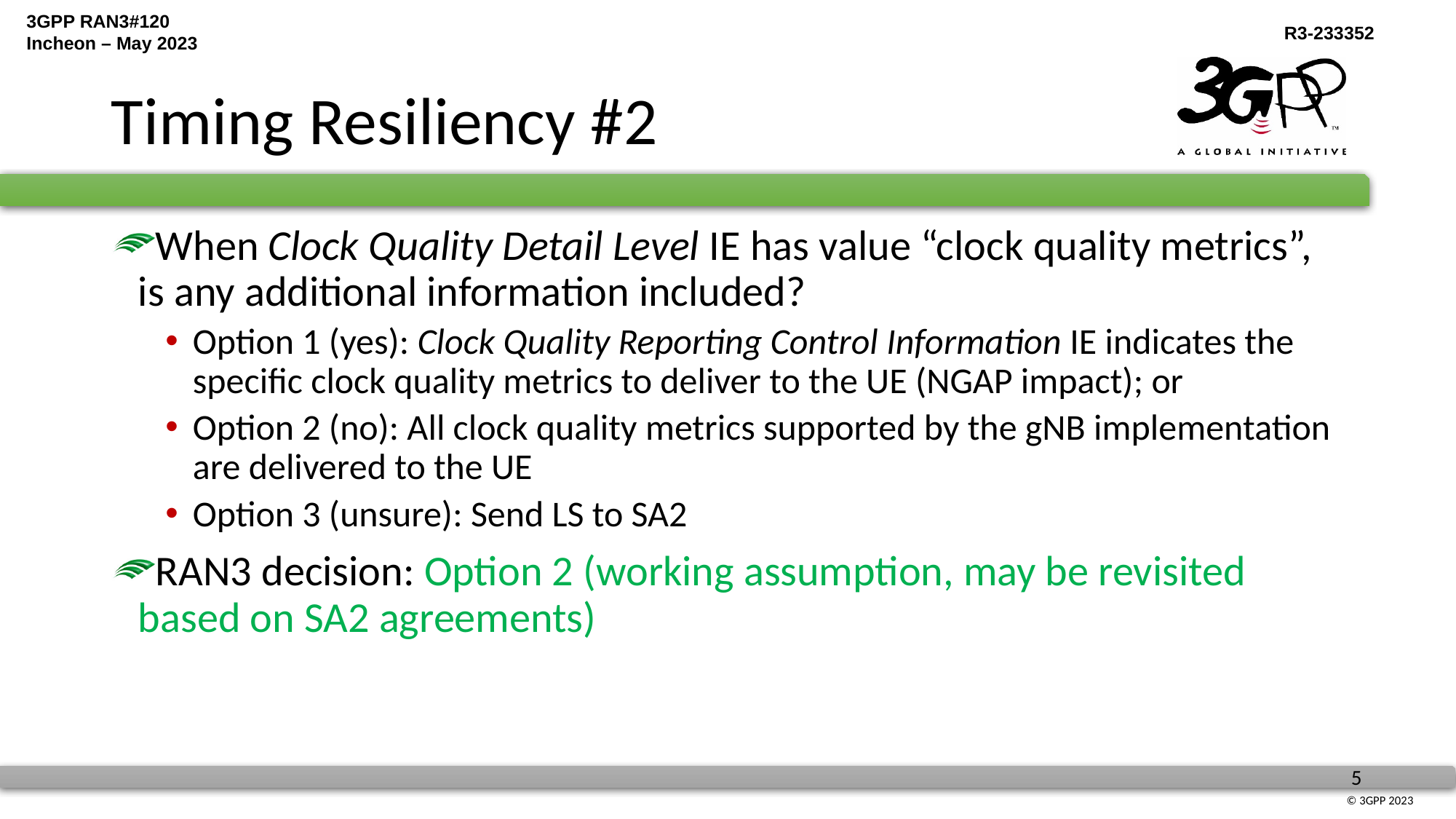

# Timing Resiliency #2
When Clock Quality Detail Level IE has value “clock quality metrics”, is any additional information included?
Option 1 (yes): Clock Quality Reporting Control Information IE indicates the specific clock quality metrics to deliver to the UE (NGAP impact); or
Option 2 (no): All clock quality metrics supported by the gNB implementation are delivered to the UE
Option 3 (unsure): Send LS to SA2
RAN3 decision: Option 2 (working assumption, may be revisited based on SA2 agreements)